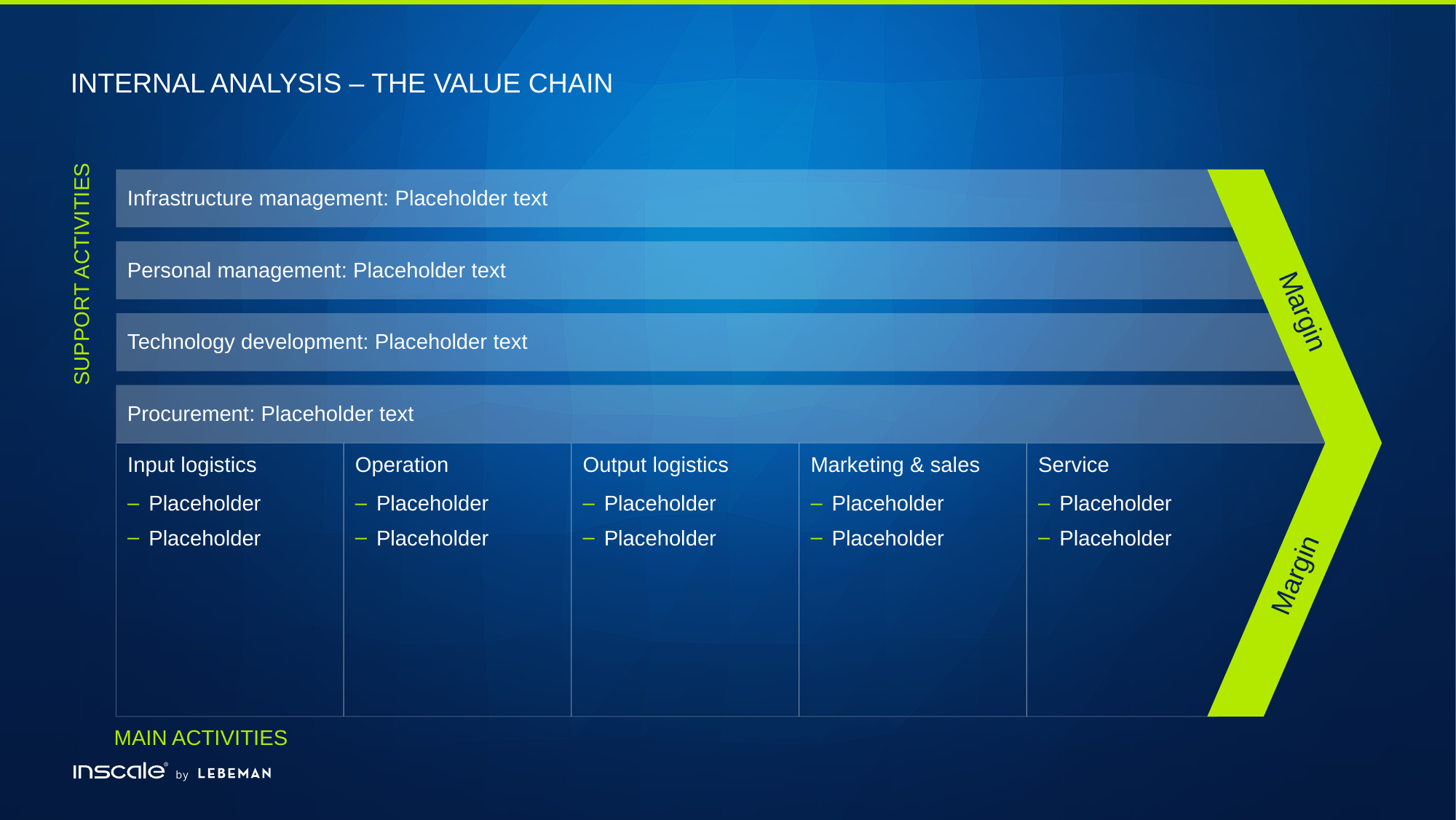

# Internal Analysis – The Value Chain

Infrastructure management: Placeholder text

Personal management: Placeholder text
Support activities
Margin
Technology development: Placeholder text
Procurement: Placeholder text
Input logistics
Placeholder
Placeholder
Operation
Placeholder
Placeholder
Output logistics
Placeholder
Placeholder
Marketing & sales
Placeholder
Placeholder
Service
Placeholder
Placeholder
Margin
Main activities